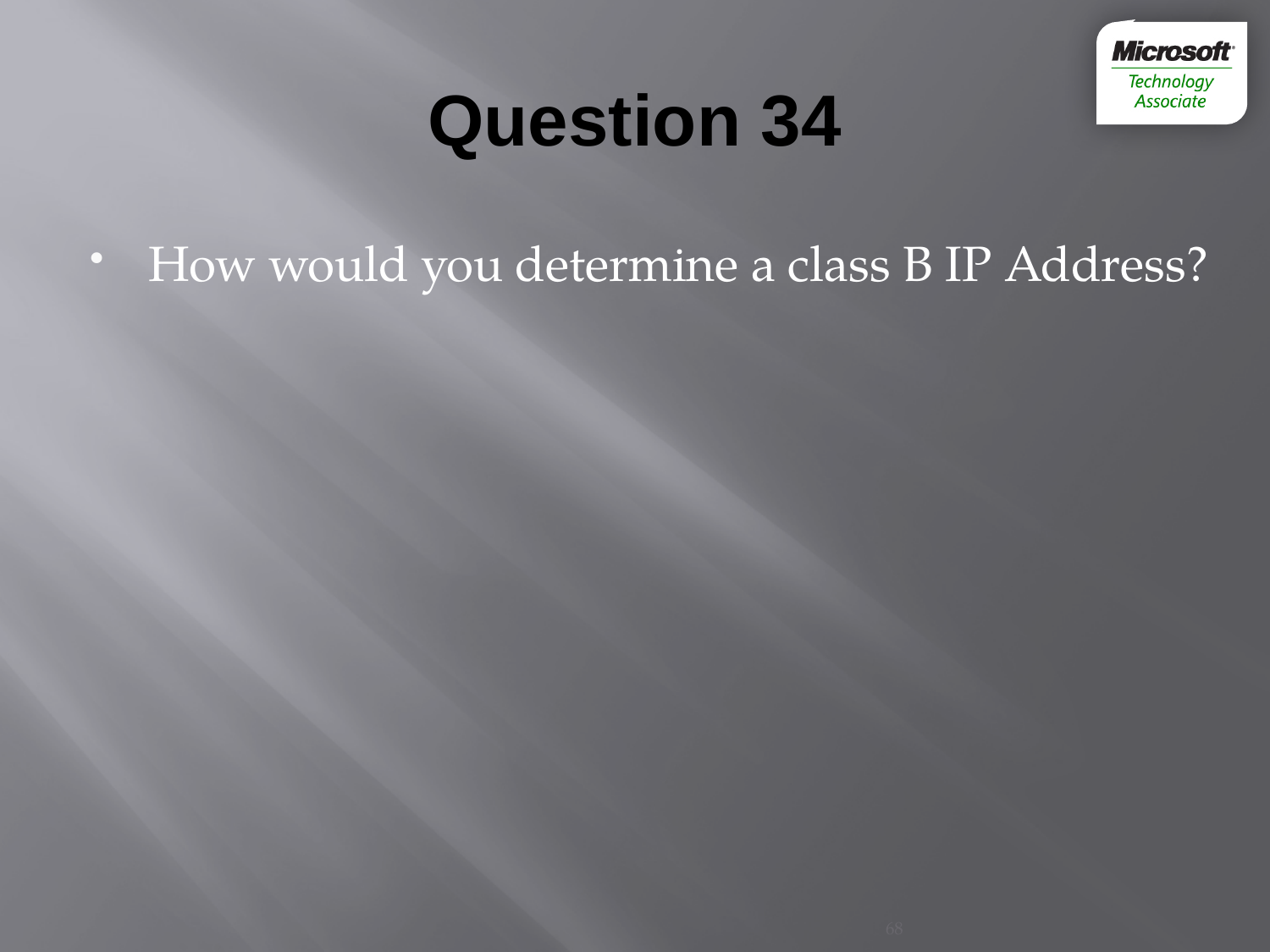

# Question 34
How would you determine a class B IP Address?
68